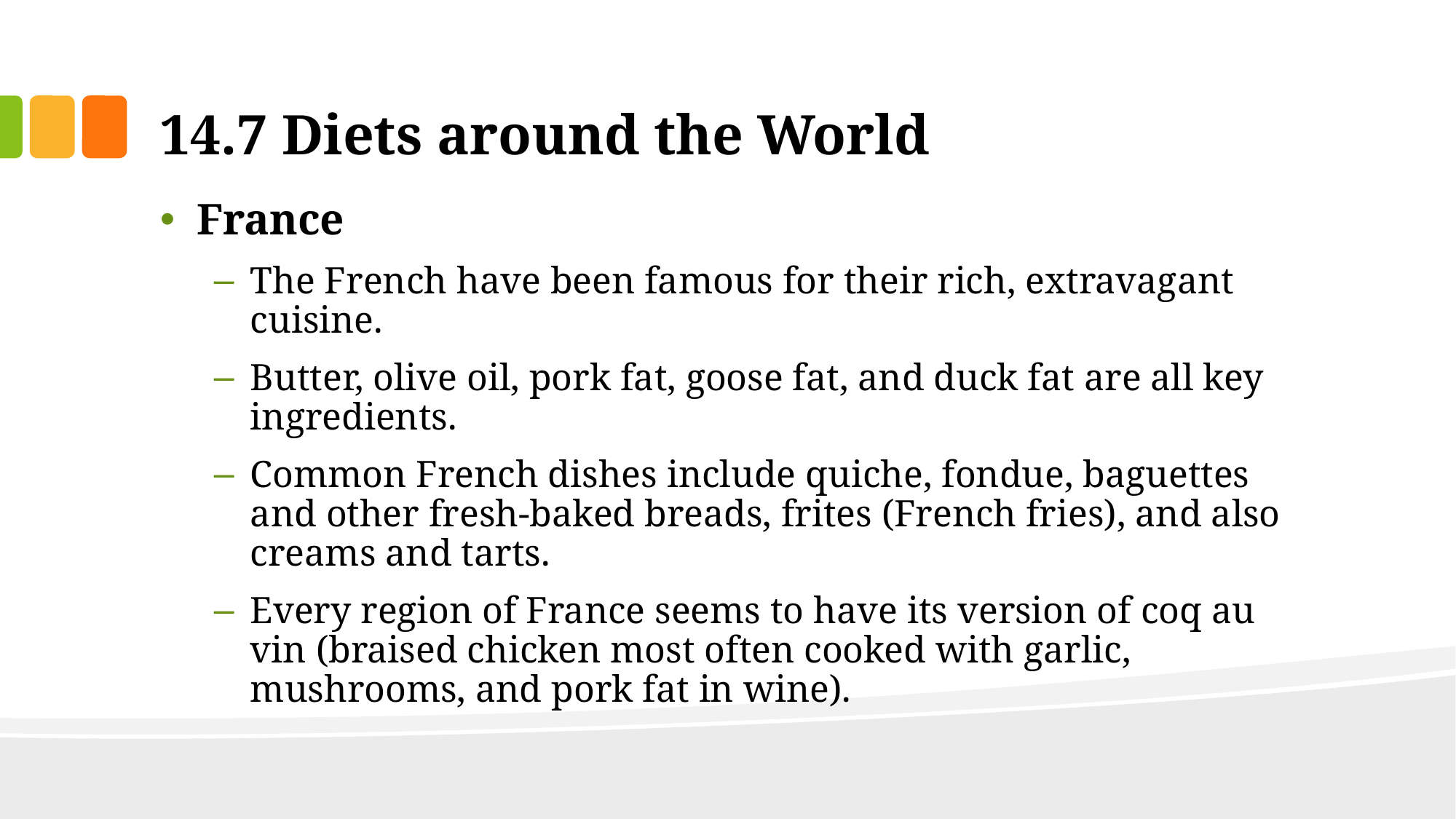

# 14.7 Diets around the World
France
The French have been famous for their rich, extravagant cuisine.
Butter, olive oil, pork fat, goose fat, and duck fat are all key ingredients.
Common French dishes include quiche, fondue, baguettes and other fresh-baked breads, frites (French fries), and also creams and tarts.
Every region of France seems to have its version of coq au vin (braised chicken most often cooked with garlic, mushrooms, and pork fat in wine).